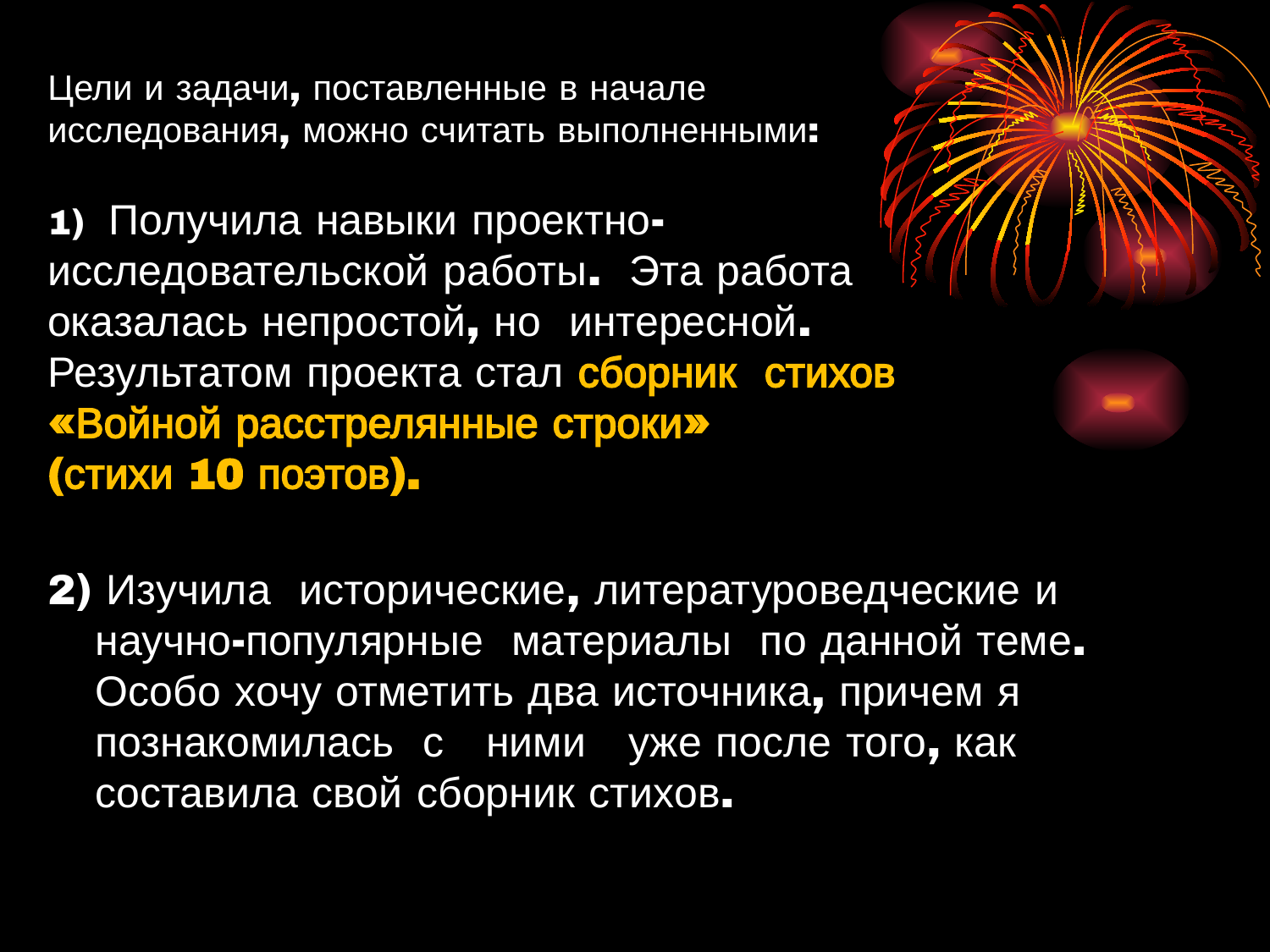

# Цели и задачи, поставленные в начале исследования, можно считать выполненными: 1)  Получила навыки проектно- исследовательской работы.  Эта работа оказалась непростой, но  интересной. Результатом проекта стал сборник  стихов «Войной расстрелянные строки» (стихи 10 поэтов).
2) Изучила  исторические, литературоведческие и научно-популярные  материалы  по данной теме.  Особо хочу отметить два источника, причем я познакомилась  с   ними   уже после того, как составила свой сборник стихов.